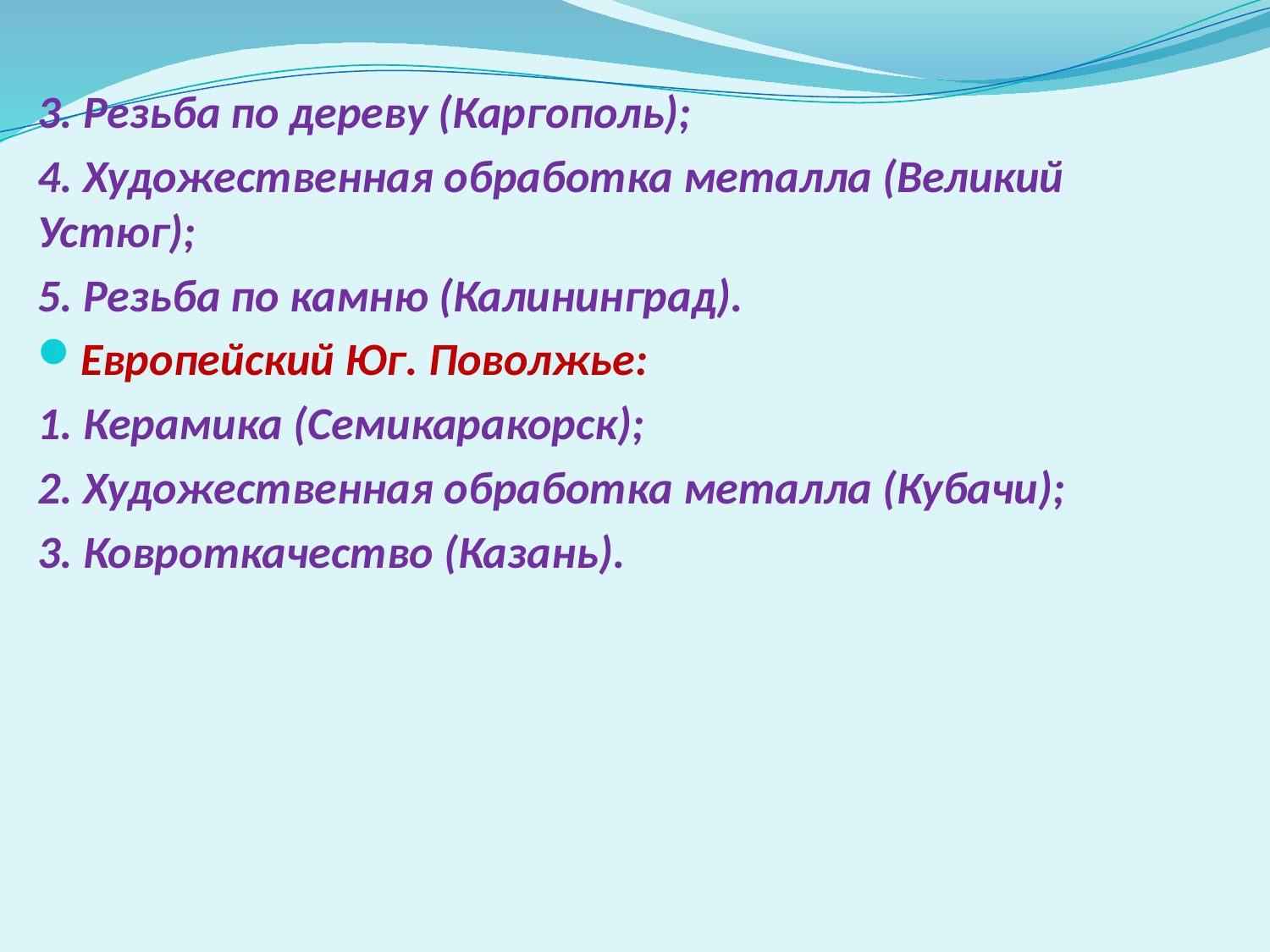

#
3. Резьба по дереву (Каргополь);
4. Художественная обработка металла (Великий     Устюг);
5. Резьба по камню (Калининград).
Европейский Юг. Поволжье:
1. Керамика (Семикаракорск);
2. Художественная обработка металла (Кубачи);
3. Ковроткачество (Казань).